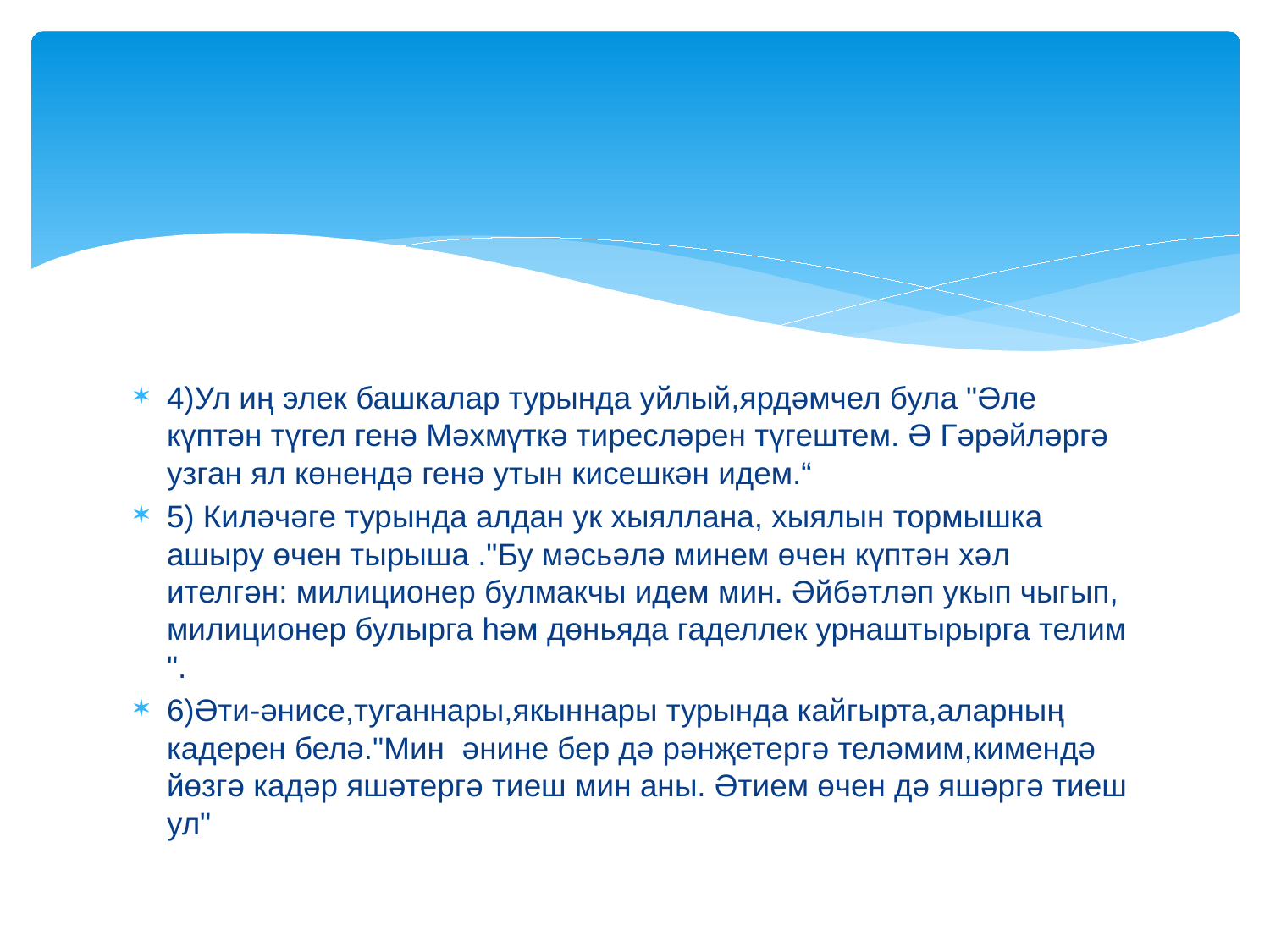

#
4)Ул иң элек башкалар турында уйлый,ярдәмчел була "Әле күптән түгел генә Мәхмүткә тиресләрен түгештем. Ә Гәрәйләргә узган ял көнендә генә утын кисешкән идем.“
5) Киләчәге турында алдан ук хыяллана, хыялын тормышка ашыру өчен тырыша ."Бу мәсьәлә минем өчен күптән хәл ителгән: милиционер булмакчы идем мин. Әйбәтләп укып чыгып, милиционер булырга һәм дөньяда гаделлек урнаштырырга телим ".
6)Әти-әнисе,туганнары,якыннары турында кайгырта,аларның кадерен белә."Мин  әнине бер дә рәнҗетергә теләмим,кимендә йөзгә кадәр яшәтергә тиеш мин аны. Әтием өчен дә яшәргә тиеш ул"